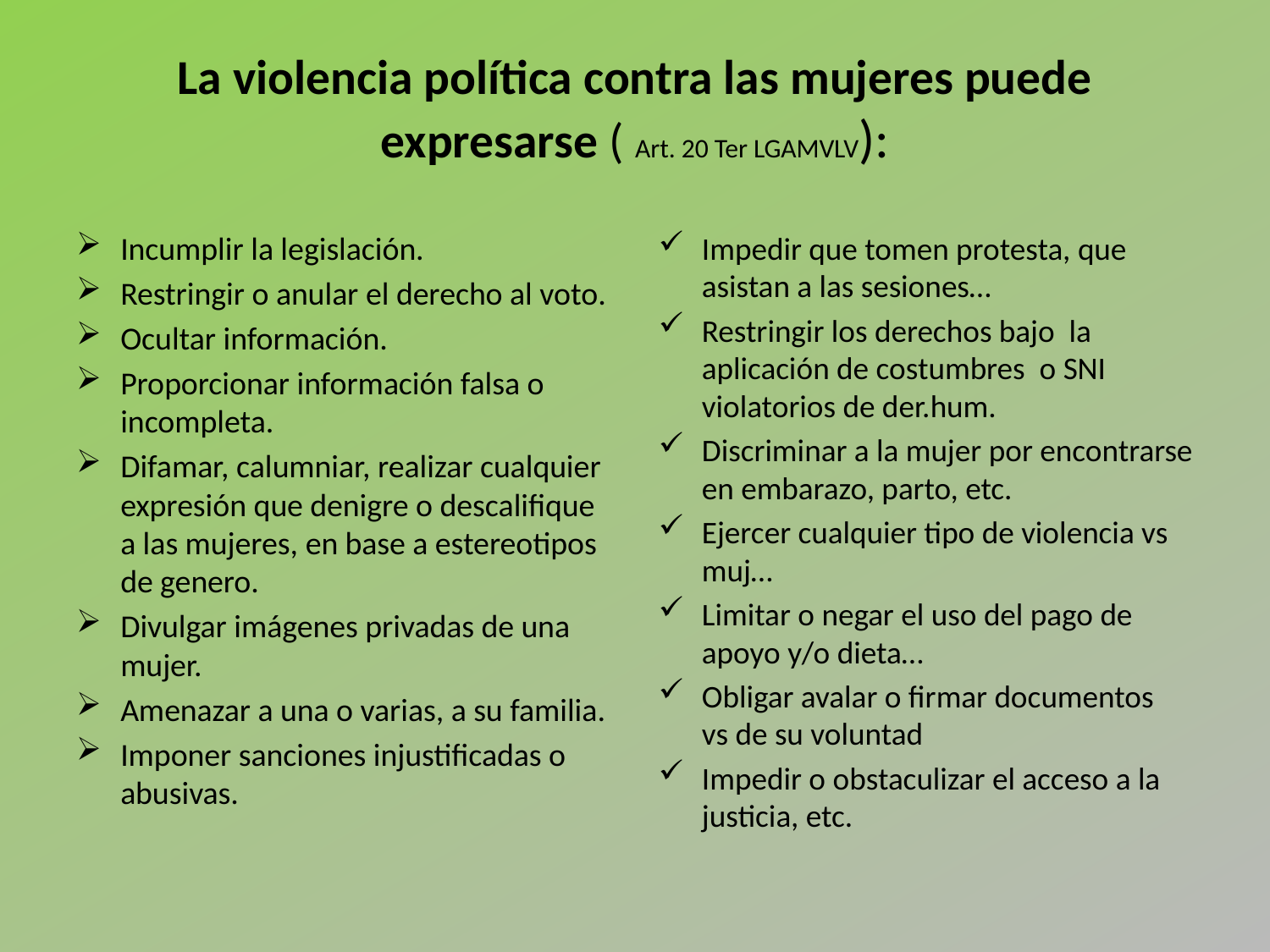

# La violencia política contra las mujeres puede expresarse ( Art. 20 Ter LGAMVLV):
Incumplir la legislación.
Restringir o anular el derecho al voto.
Ocultar información.
Proporcionar información falsa o incompleta.
Difamar, calumniar, realizar cualquier expresión que denigre o descalifique a las mujeres, en base a estereotipos de genero.
Divulgar imágenes privadas de una mujer.
Amenazar a una o varias, a su familia.
Imponer sanciones injustificadas o abusivas.

Impedir que tomen protesta, que asistan a las sesiones…
Restringir los derechos bajo  la aplicación de costumbres  o SNI violatorios de der.hum.
Discriminar a la mujer por encontrarse en embarazo, parto, etc.
Ejercer cualquier tipo de violencia vs muj…
Limitar o negar el uso del pago de apoyo y/o dieta…
Obligar avalar o firmar documentos  vs de su voluntad
Impedir o obstaculizar el acceso a la justicia, etc.